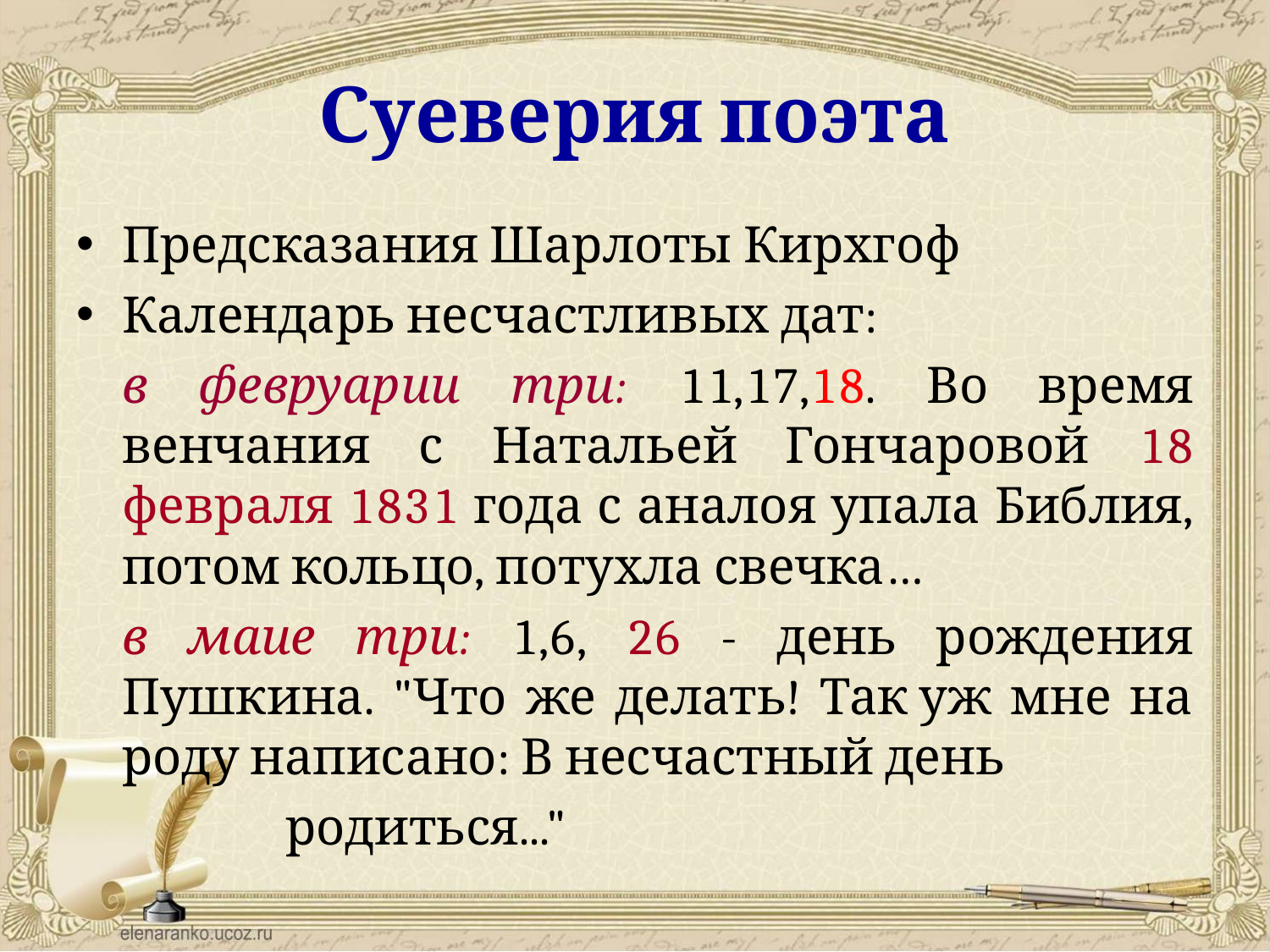

# Суеверия поэта
Предсказания Шарлоты Кирхгоф
Календарь несчастливых дат:
	в февруарии три: 11,17,18. Во время венчания с Натальей Гончаровой 18 февраля 1831 года с аналоя упала Библия, потом кольцо, потухла свечка…
	в маие три: 1,6, 26 - день рождения Пушкина. "Что же делать! Так уж мне на роду написано: В несчастный день
                   родиться..."